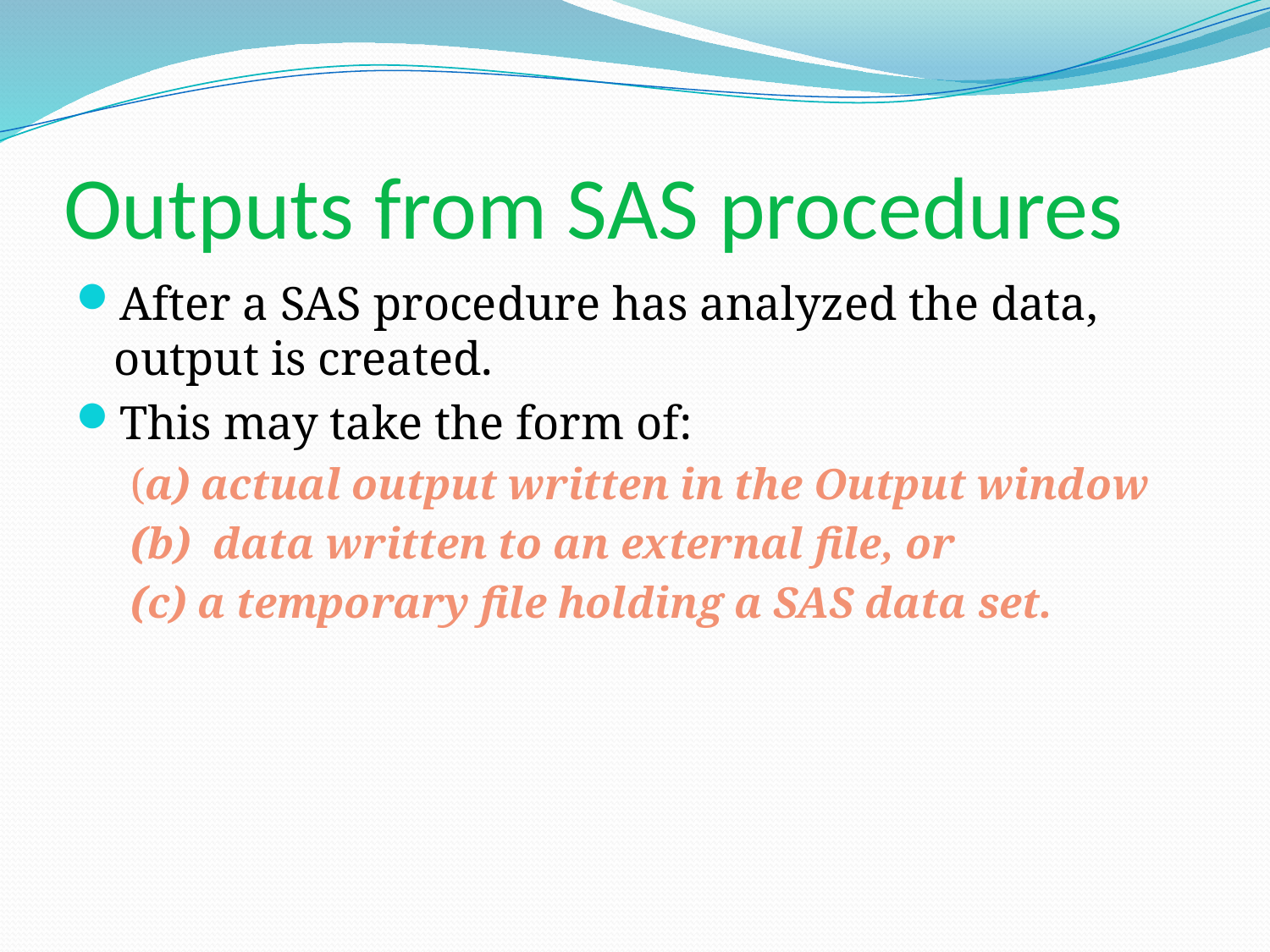

# Outputs from SAS procedures
After a SAS procedure has analyzed the data, output is created.
This may take the form of:
(a) actual output written in the Output window
(b)  data written to an external file, or
(c) a temporary file holding a SAS data set.